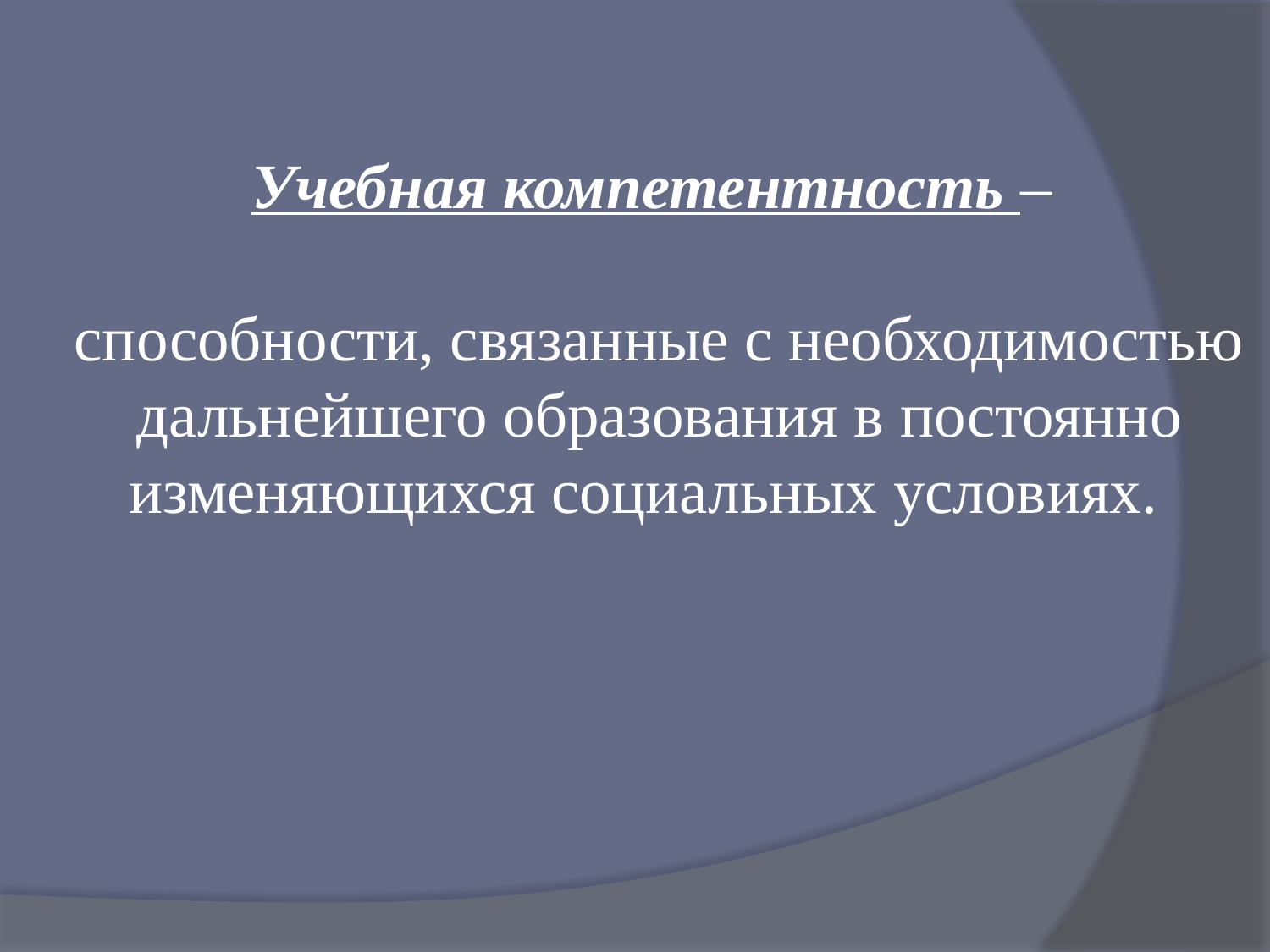

Учебная компетентность –

способности, связанные с необходимостью дальнейшего образования в постоянно изменяющихся социальных условиях.